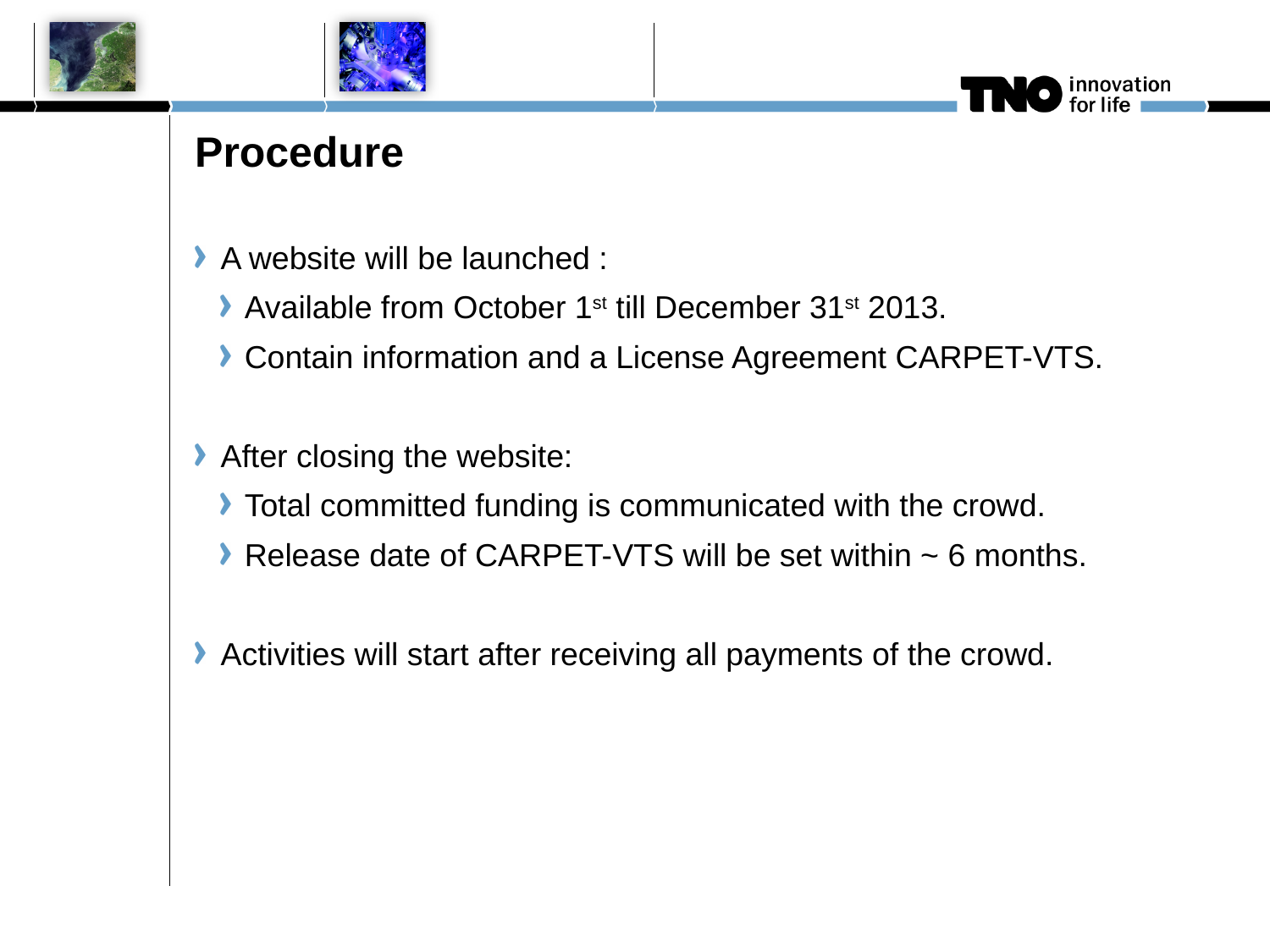

# Procedure
A website will be launched :
Available from October 1st till December 31st 2013.
Contain information and a License Agreement CARPET-VTS.

After closing the website:
Total committed funding is communicated with the crowd.
Release date of CARPET-VTS will be set within ~ 6 months.

Activities will start after receiving all payments of the crowd.